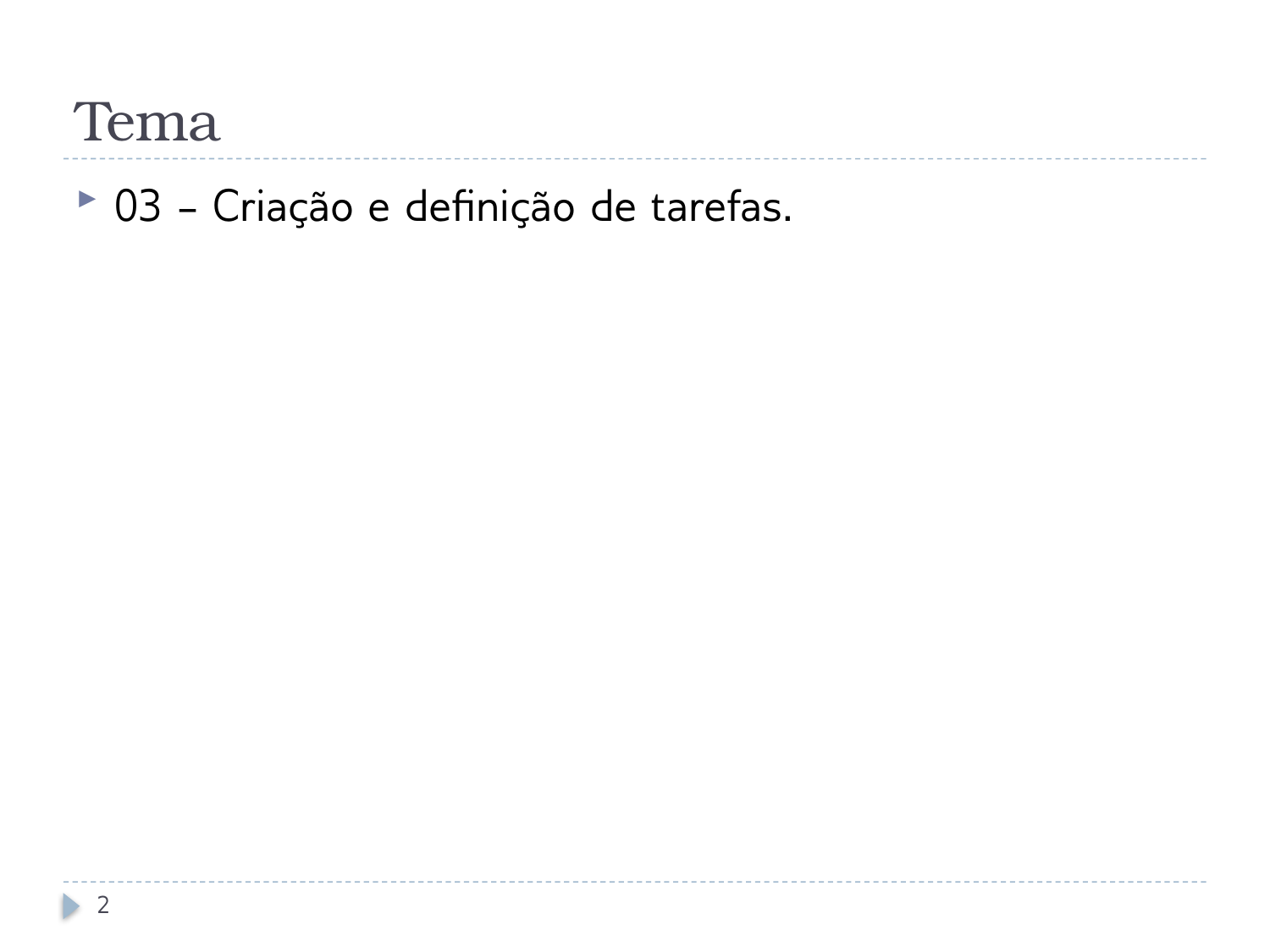

# Tema
03 – Criação e definição de tarefas.
2